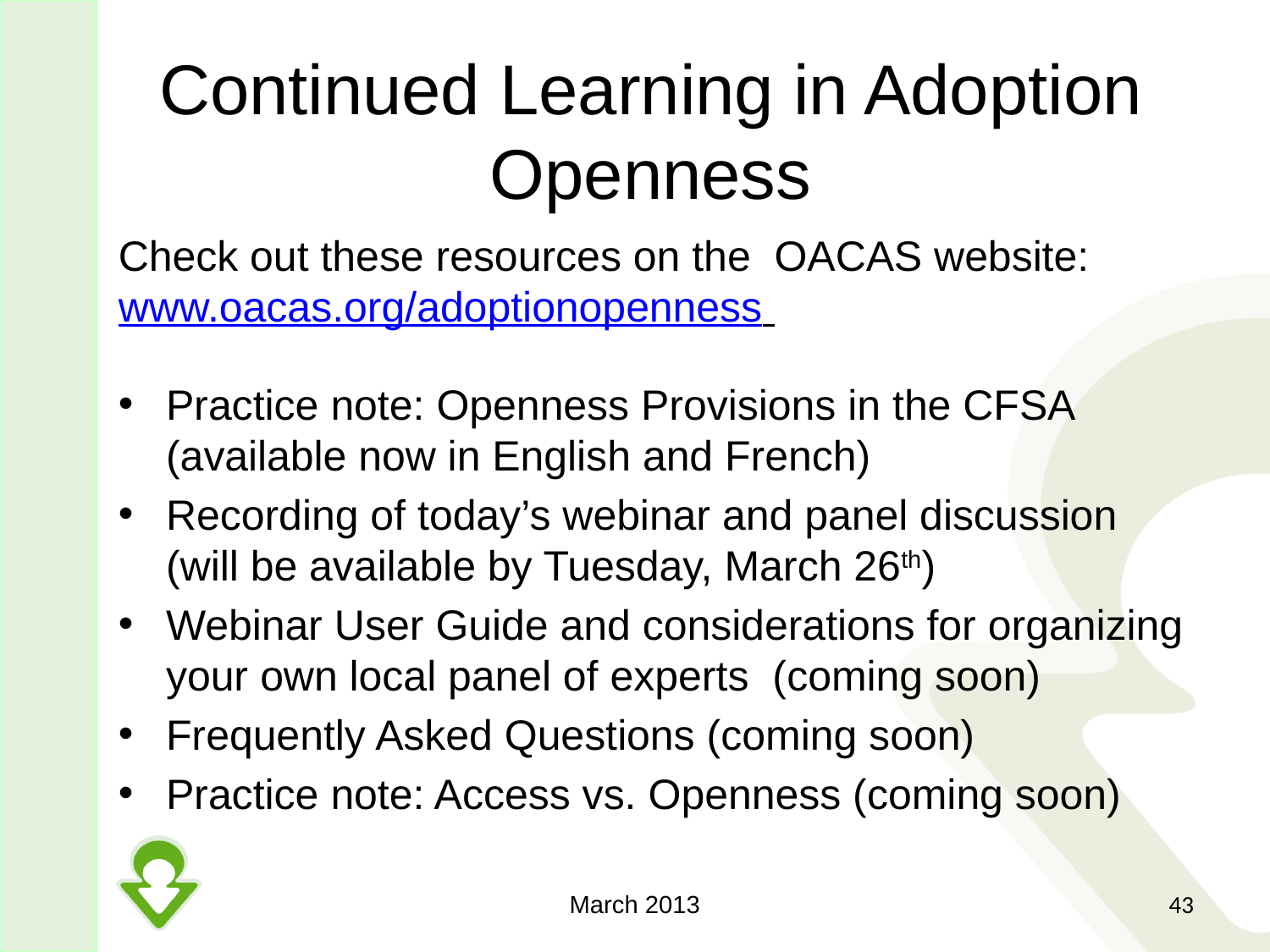

# Continued Learning in Adoption Openness
Check out these resources on the  OACAS website: www.oacas.org/adoptionopenness

Practice note: Openness Provisions in the CFSA (available now in English and French)
Recording of today’s webinar and panel discussion (will be available by Tuesday, March 26th)
Webinar User Guide and considerations for organizing your own local panel of experts  (coming soon)
Frequently Asked Questions (coming soon)
Practice note: Access vs. Openness (coming soon)

March 2013
43